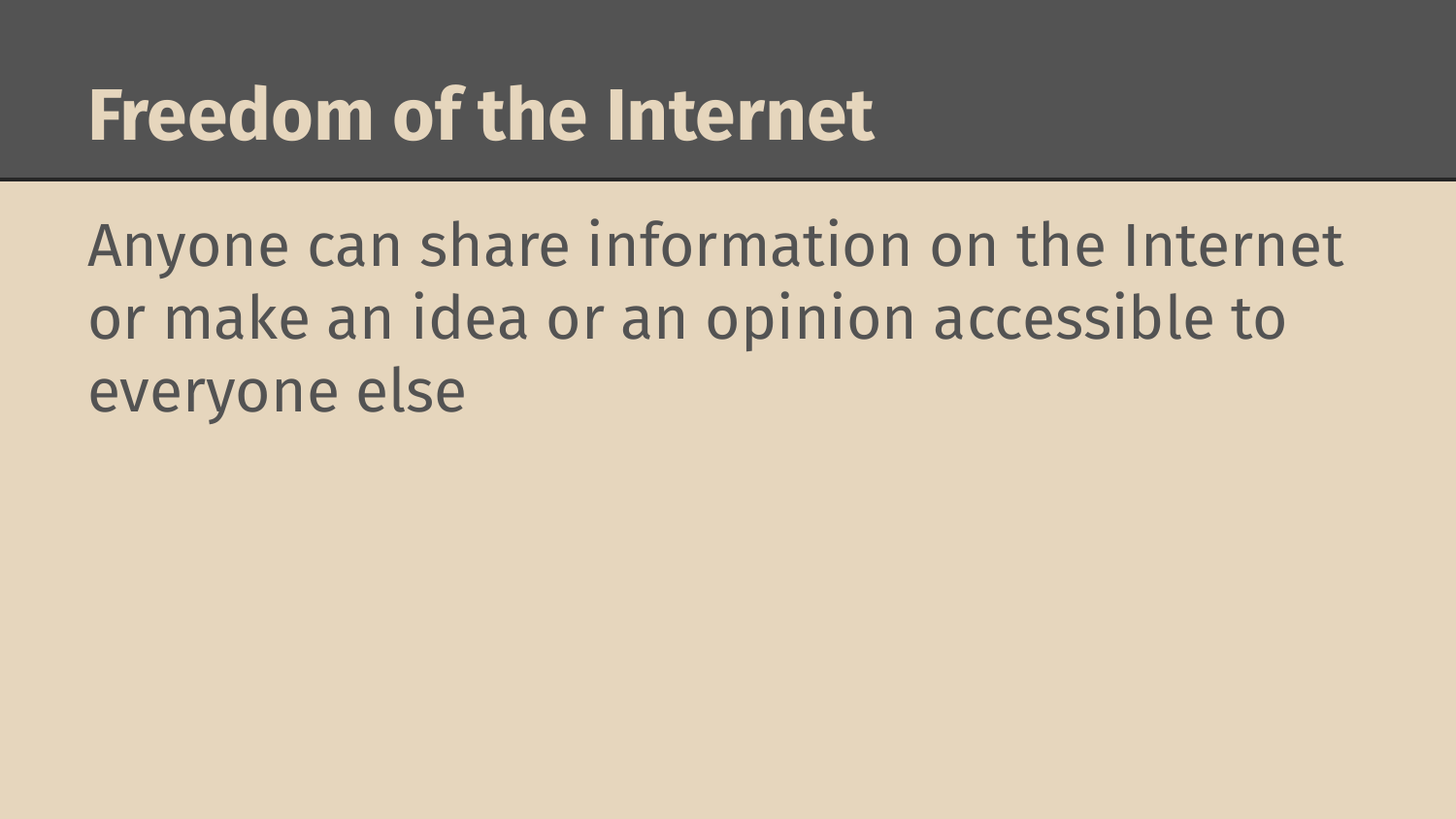

# Freedom of the Internet
Anyone can share information on the Internet or make an idea or an opinion accessible to everyone else